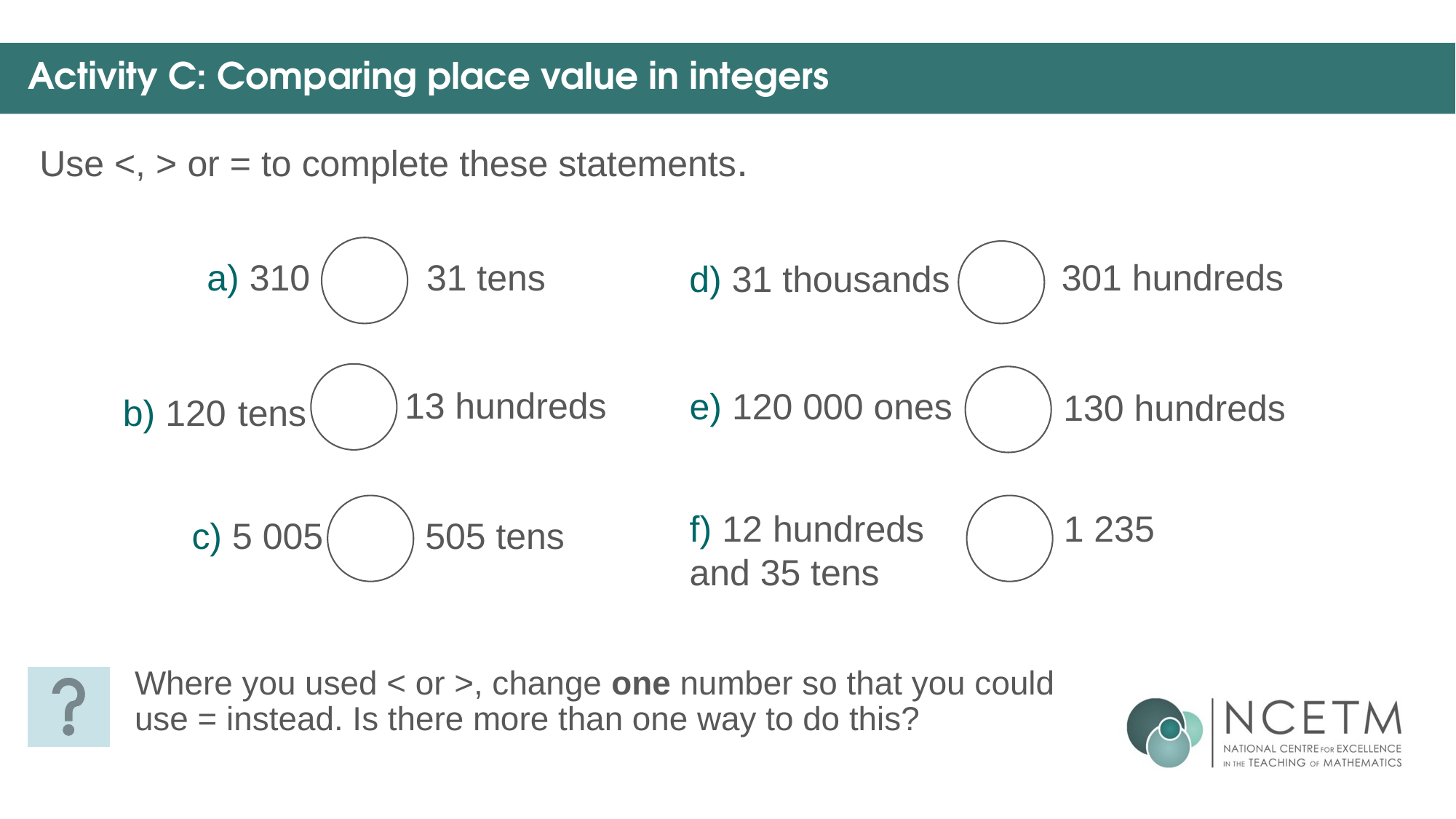

Activity C: Comparing place value in integers

Use <, > or = to complete these statements.

a) 310
31 tens
301 hundreds
d) 31 thousands

13 hundreds
b) 120 tens
e) 120 000 ones
130 hundreds

f) 12 hundreds  and 35 tens
1 235
c) 5 005
  505 tens
Where you used < or >, change one number so that you could use = instead. Is there more than one way to do this?